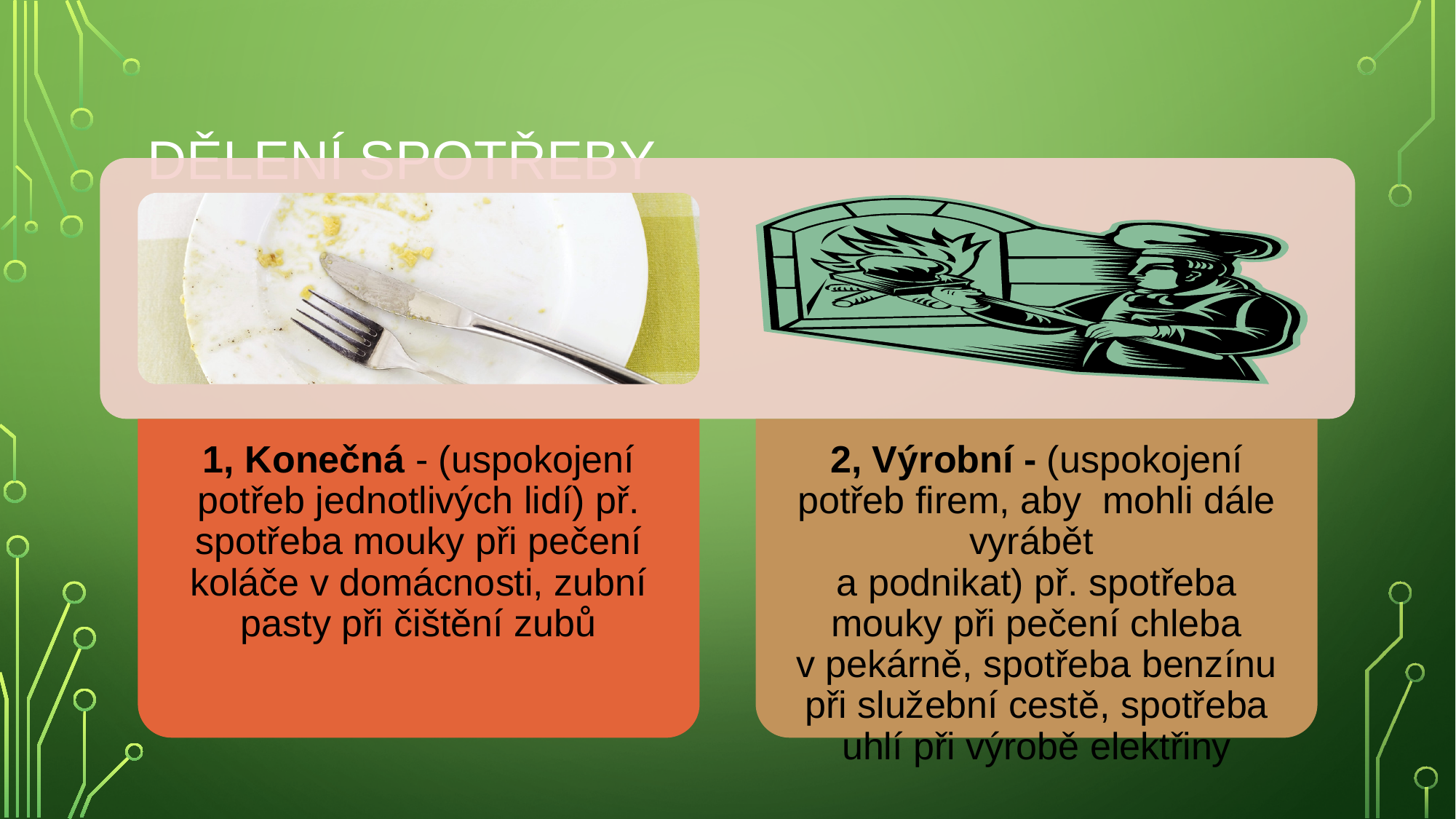

# DĚLENÍ SPOTŘEBY
1, Konečná - (uspokojení potřeb jednotlivých lidí) př. spotřeba mouky při pečení koláče v domácnosti, zubní pasty při čištění zubů
2, Výrobní - (uspokojení potřeb firem, aby  mohli dále vyrábět
a podnikat) př. spotřeba mouky při pečení chleba v pekárně, spotřeba benzínu při služební cestě, spotřeba uhlí při výrobě elektřiny